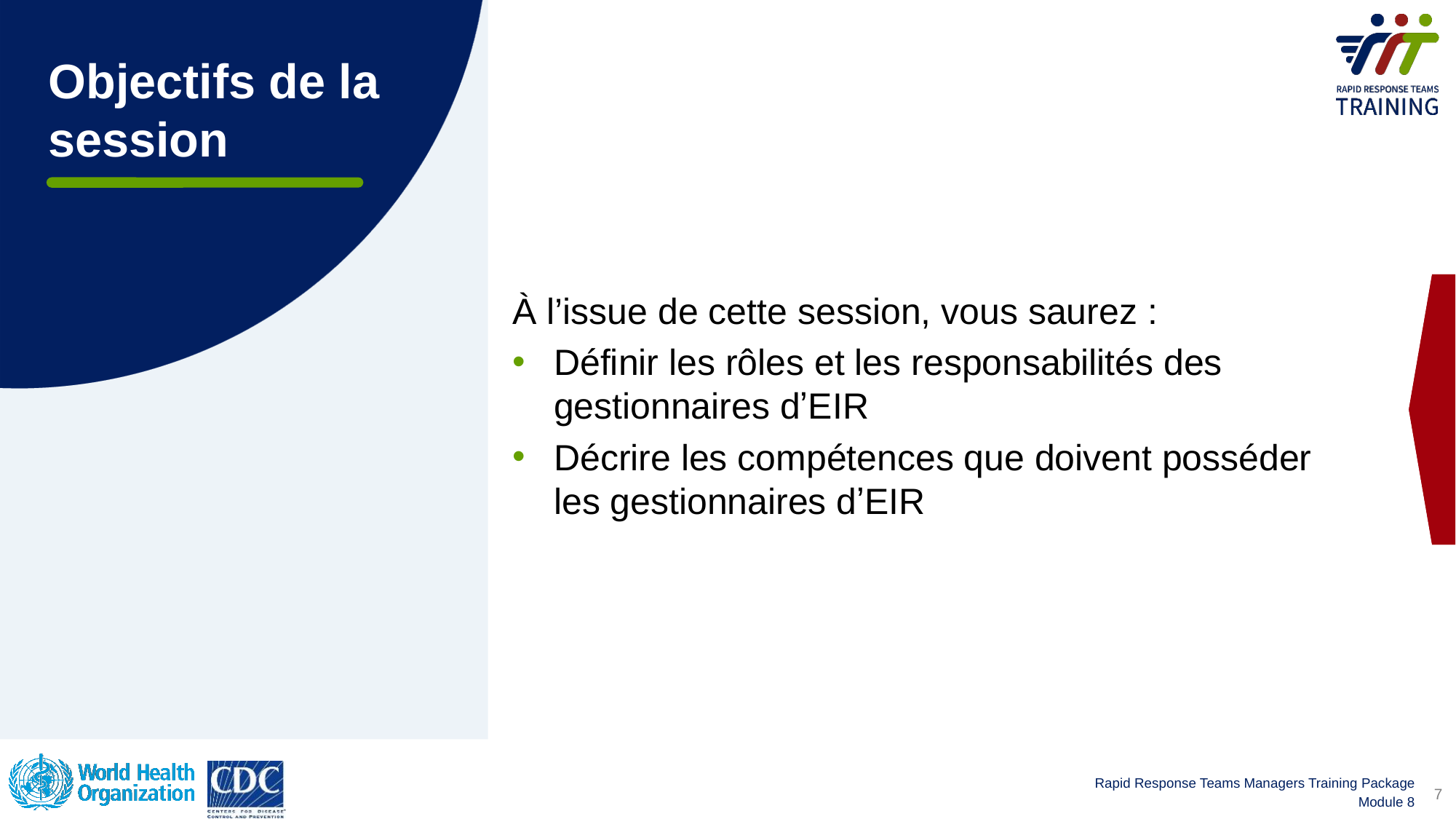

Objectifs de la session

À l’issue de cette session, vous saurez :
Définir les rôles et les responsabilités des gestionnaires dʼEIR
Décrire les compétences que doivent posséder les gestionnaires dʼEIR
7